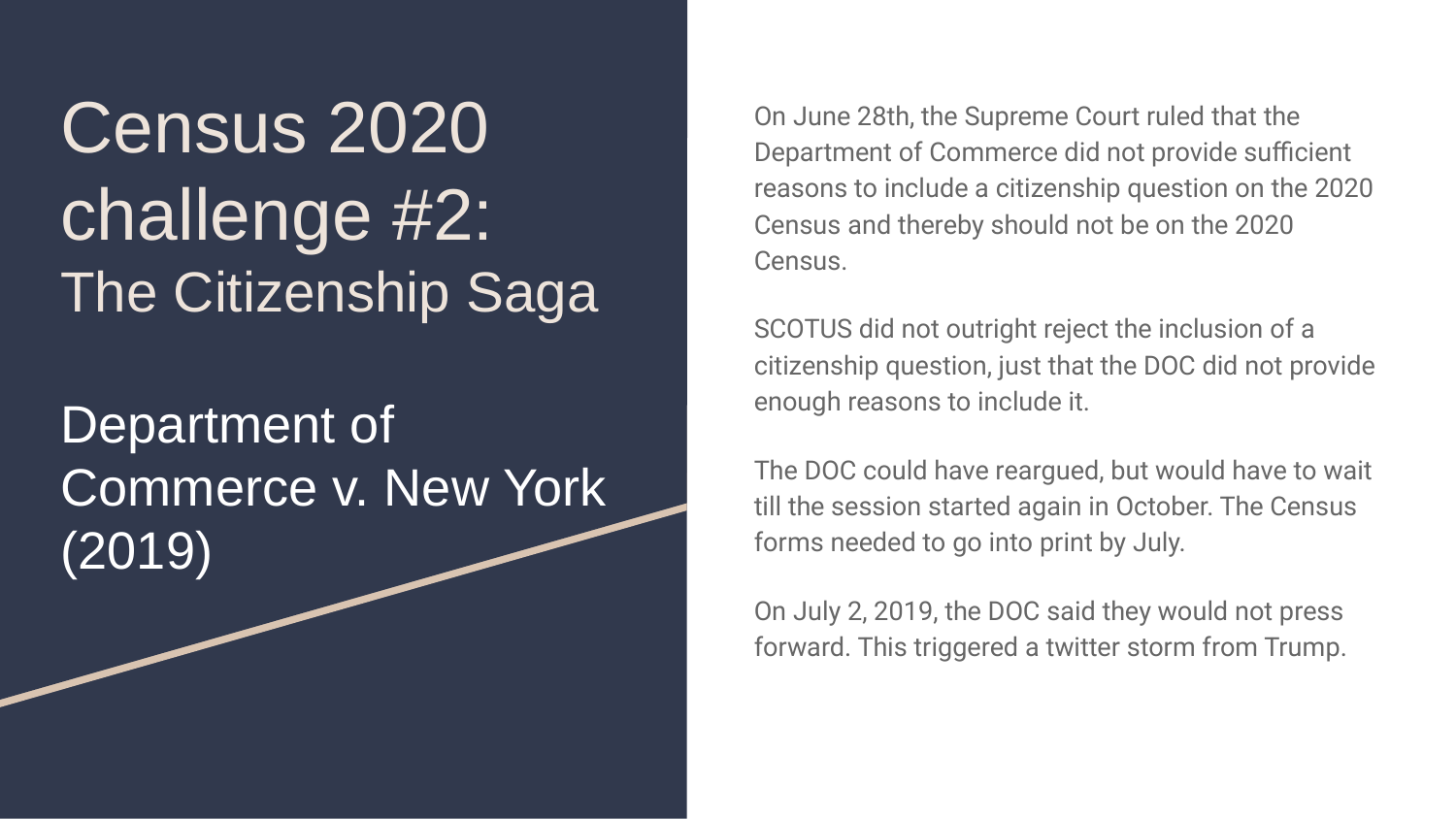

# Census 2020 challenge #2:
The Citizenship Saga

Department of Commerce v. New York (2019)
On June 28th, the Supreme Court ruled that the Department of Commerce did not provide sufficient reasons to include a citizenship question on the 2020 Census and thereby should not be on the 2020 Census.
SCOTUS did not outright reject the inclusion of a citizenship question, just that the DOC did not provide enough reasons to include it.
The DOC could have reargued, but would have to wait till the session started again in October. The Census forms needed to go into print by July.
On July 2, 2019, the DOC said they would not press forward. This triggered a twitter storm from Trump.